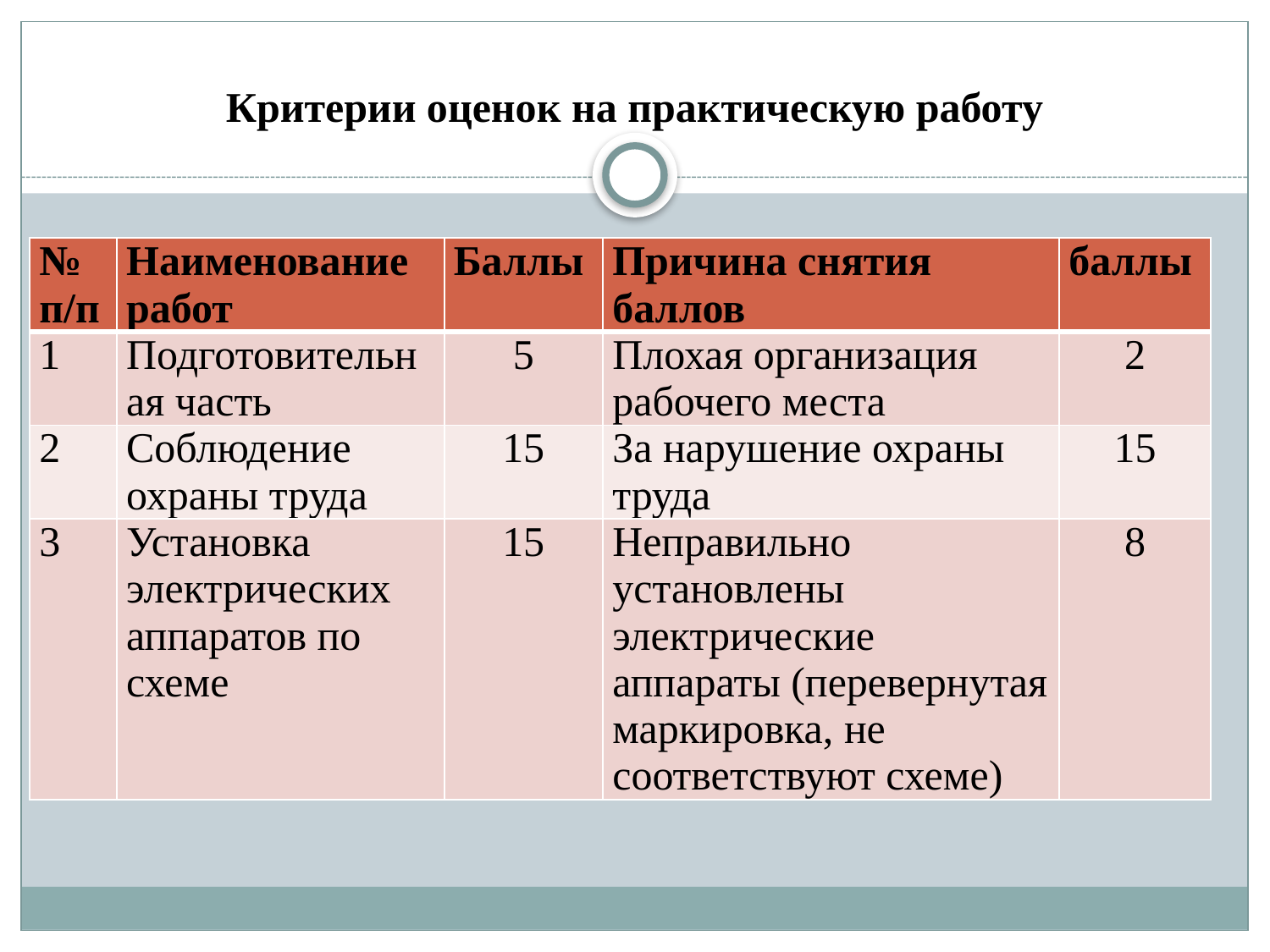

# Критерии оценок на практическую работу
| № п/п | Наименование работ | Баллы | Причина снятия баллов | баллы |
| --- | --- | --- | --- | --- |
| 1 | Подготовительная часть | 5 | Плохая организация рабочего места | 2 |
| 2 | Соблюдение охраны труда | 15 | За нарушение охраны труда | 15 |
| 3 | Установка электрических аппаратов по схеме | 15 | Неправильно установлены электрические аппараты (перевернутая маркировка, не соответствуют схеме) | 8 |